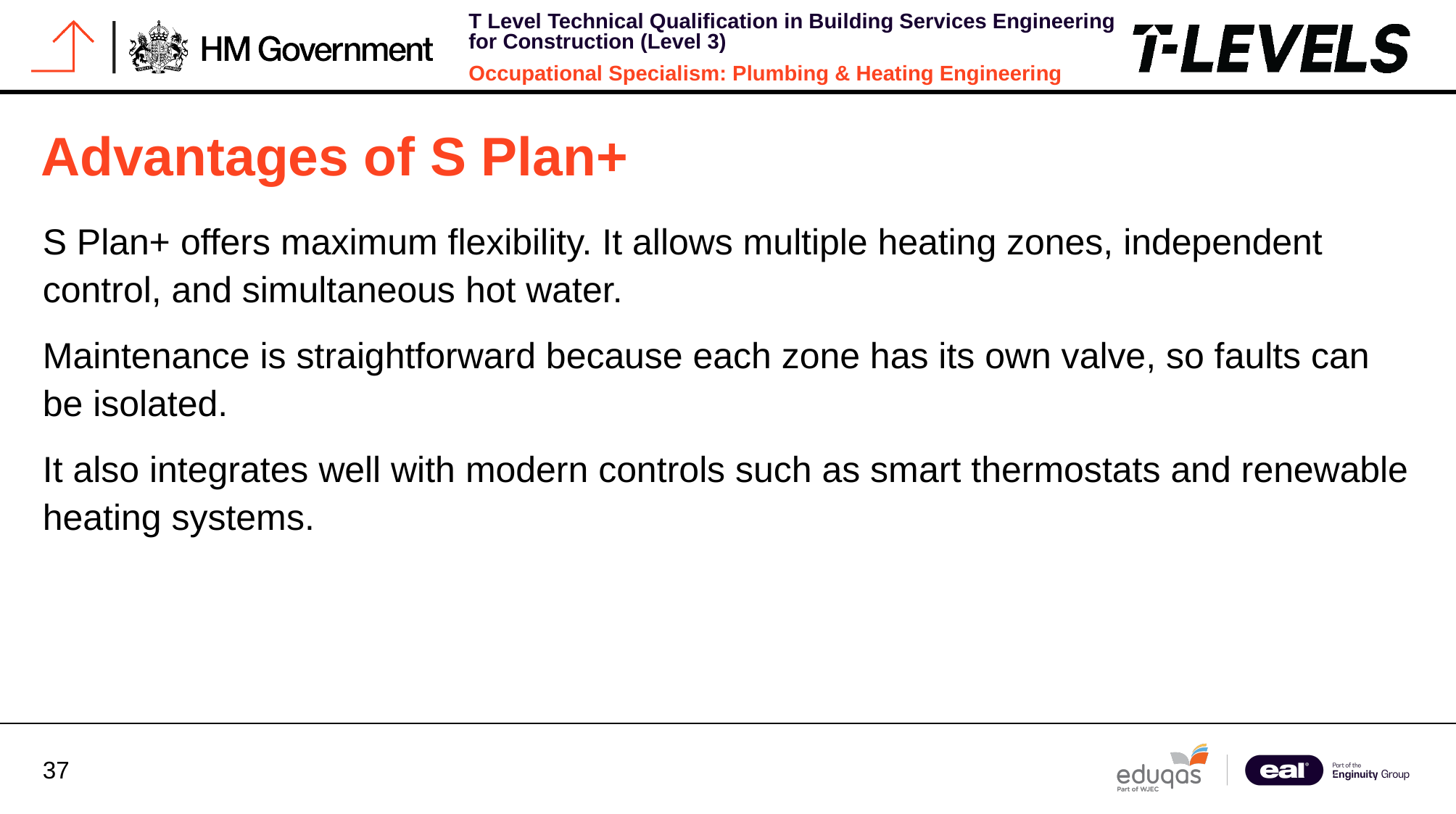

# Advantages of S Plan+
S Plan+ offers maximum flexibility. It allows multiple heating zones, independent control, and simultaneous hot water.
Maintenance is straightforward because each zone has its own valve, so faults can be isolated.
It also integrates well with modern controls such as smart thermostats and renewable heating systems.